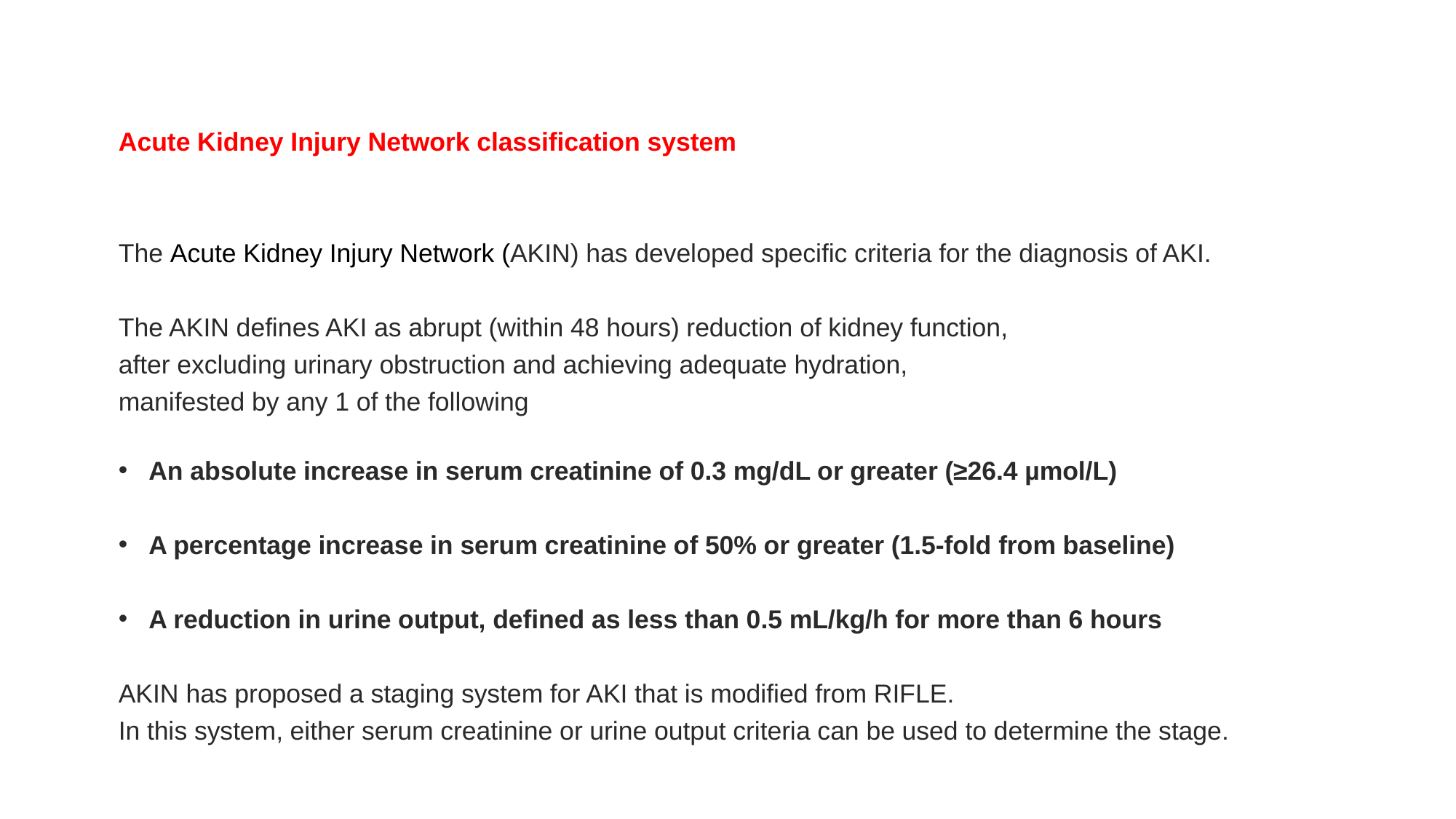

Acute Kidney Injury Network classification system

The Acute Kidney Injury Network (AKIN) has developed specific criteria for the diagnosis of AKI.

The AKIN defines AKI as abrupt (within 48 hours) reduction of kidney function,
after excluding urinary obstruction and achieving adequate hydration,
manifested by any 1 of the following

An absolute increase in serum creatinine of 0.3 mg/dL or greater (≥26.4 µmol/L)

A percentage increase in serum creatinine of 50% or greater (1.5-fold from baseline)

A reduction in urine output, defined as less than 0.5 mL/kg/h for more than 6 hours

AKIN has proposed a staging system for AKI that is modified from RIFLE.
In this system, either serum creatinine or urine output criteria can be used to determine the stage.